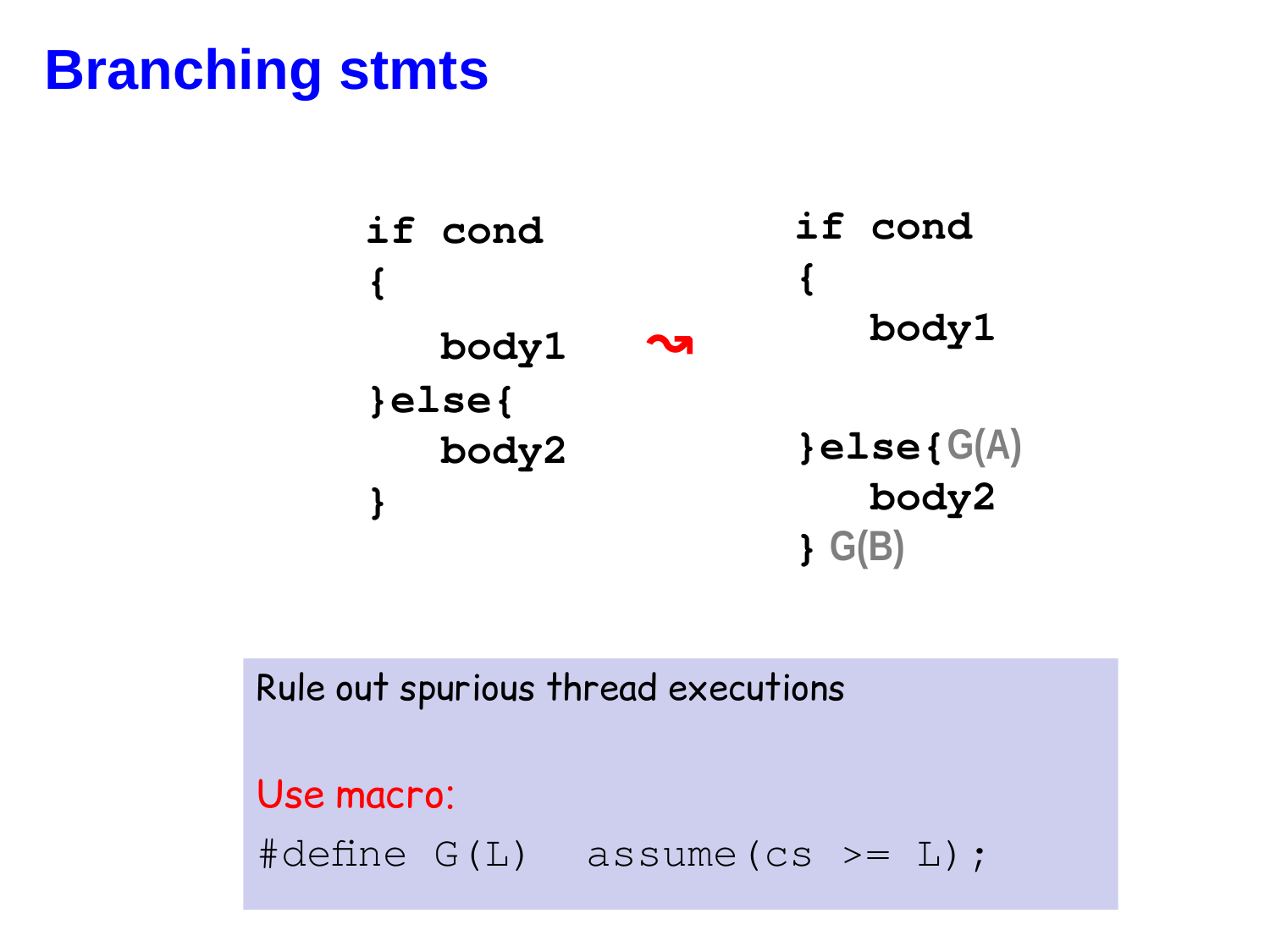

# Branching stmts
if cond
{
   body1     ↝
}else{G(A)
   body2
} G(B)

if cond
{
   body1        ↝
}else{
   body2
}

Rule out spurious thread executions

Use macro:
#define G(L)  assume(cs >= L);